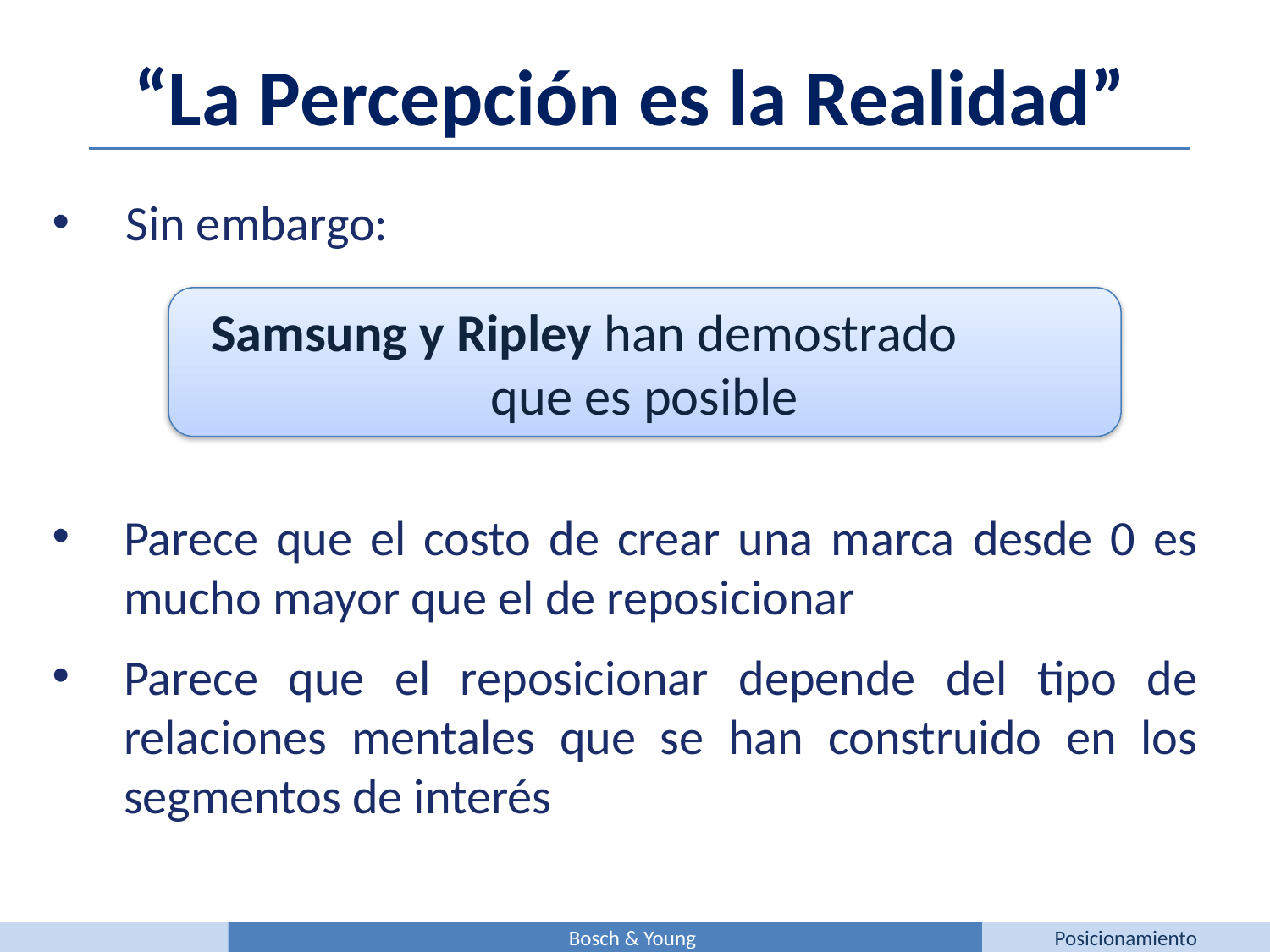

“La Percepción es la Realidad”
     Sin embargo:
Samsung y Ripley han demostrado           que es posible
Parece que el costo de crear una marca desde 0 es mucho mayor que el de reposicionar

Parece que el reposicionar depende del tipo de relaciones mentales que se han construido en los segmentos de interés

Bosch & Young
Posicionamiento